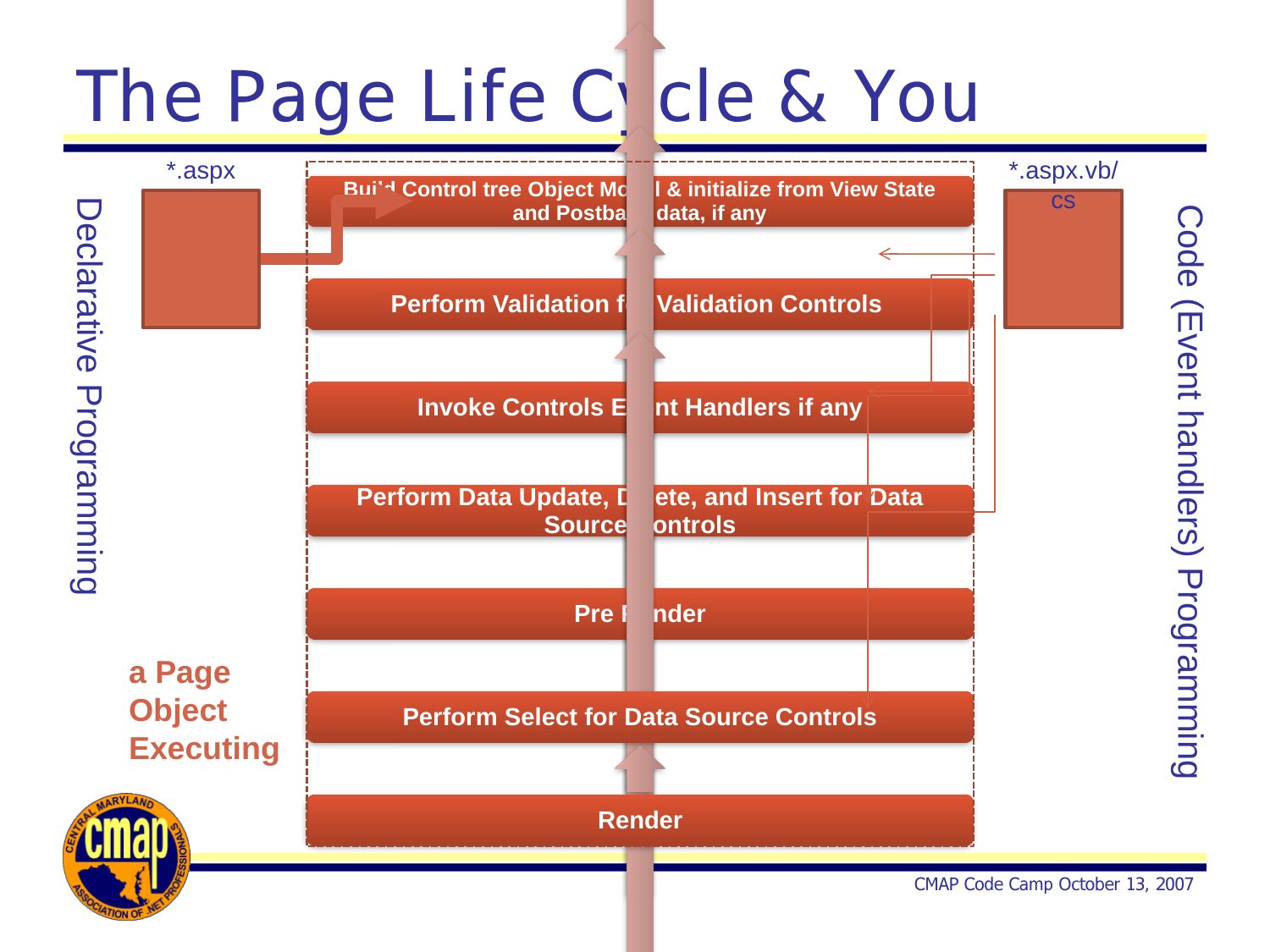

# The Page Life Cycle & You
*.aspx

*.aspx.vb/cs

Declarative Programming
Code (Event handlers) Programming

a Page Object Executing
Build Control tree Object Model & initialize from View State and Postback data, if any
Perform Validation for Validation Controls
Perform Data Update, Delete, and Insert for Data Source Controls
Pre Render
Perform Select for Data Source Controls
Render
Invoke Controls Event Handlers if any
CMAP Code Camp October 13, 2007